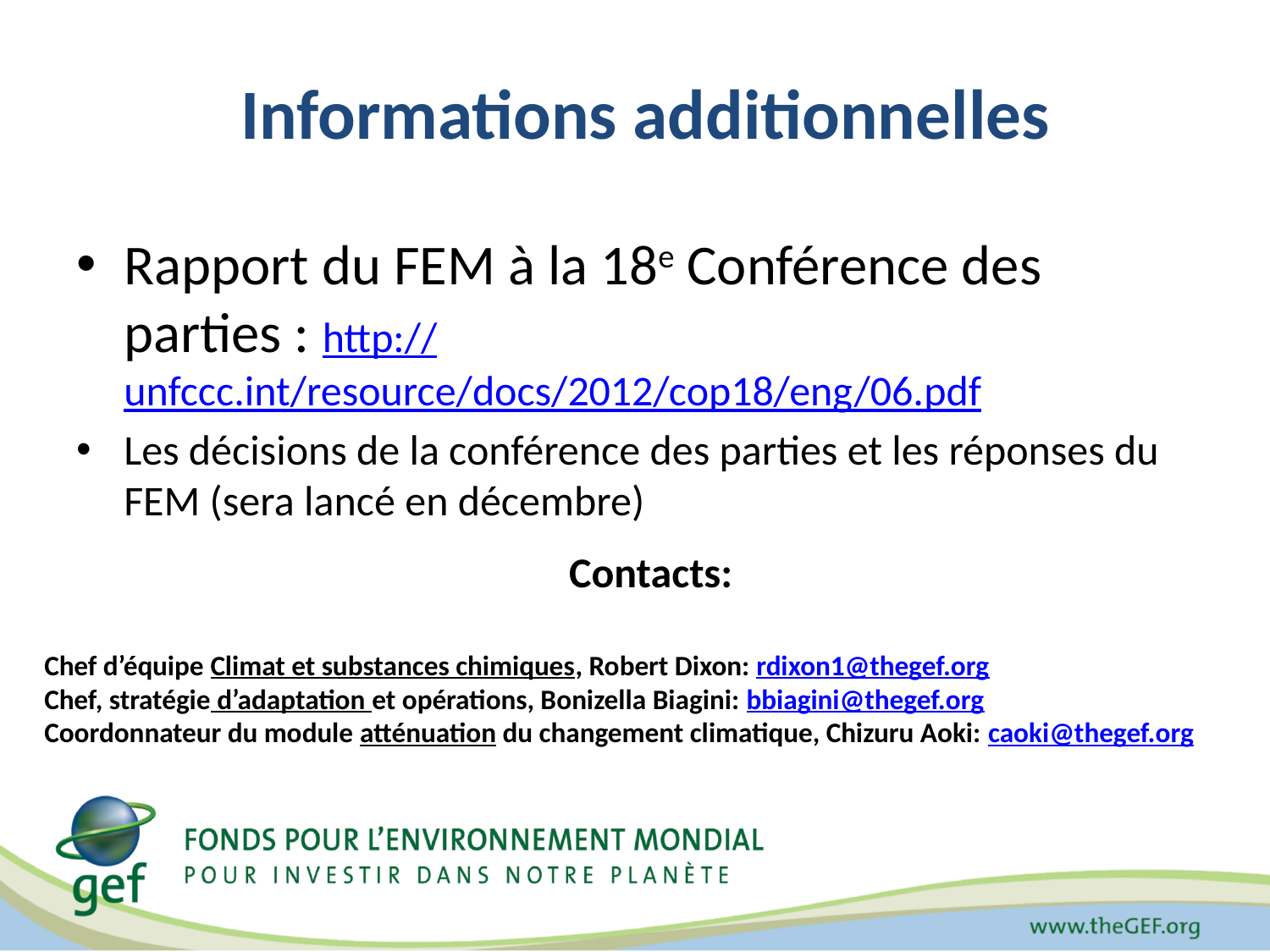

# Informations additionnelles
Rapport du FEM à la 18e Conférence des parties : http://unfccc.int/resource/docs/2012/cop18/eng/06.pdf
Les décisions de la conférence des parties et les réponses du FEM (sera lancé en décembre)
Contacts:

Chef d’équipe Climat et substances chimiques, Robert Dixon: rdixon1@thegef.org
Chef, stratégie d’adaptation et opérations, Bonizella Biagini: bbiagini@thegef.org
Coordonnateur du module atténuation du changement climatique, Chizuru Aoki: caoki@thegef.org